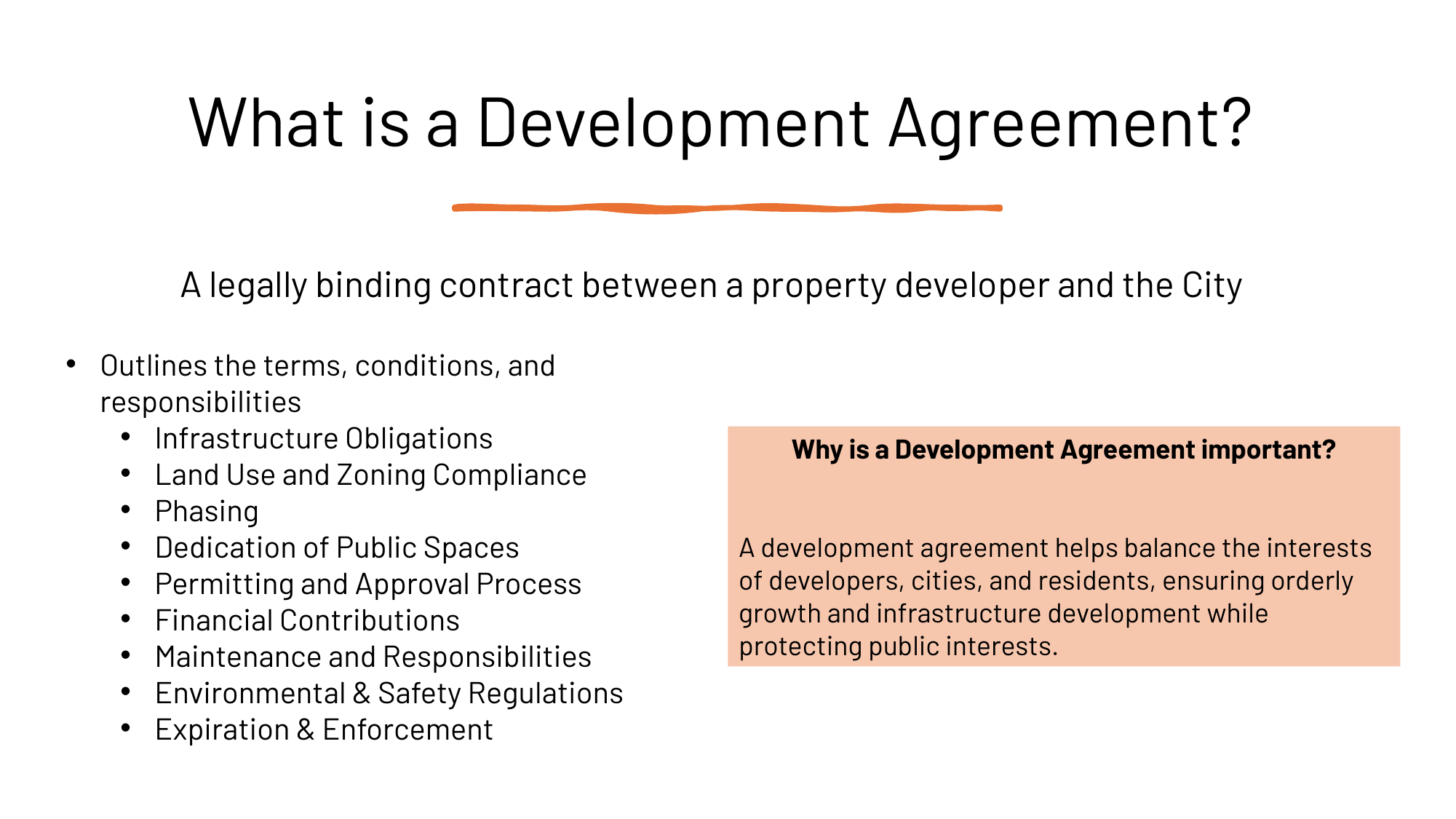

# What is a Development Agreement?

A legally binding contract between a property developer and the City
Outlines the terms, conditions, and responsibilities
Infrastructure Obligations
Land Use and Zoning Compliance
Phasing
Dedication of Public Spaces
Permitting and Approval Process
Financial Contributions
Maintenance and Responsibilities
Environmental & Safety Regulations
Expiration & Enforcement
 Why is a Development Agreement important?

A development agreement helps balance the interests of developers, cities, and residents, ensuring orderly growth and infrastructure development while protecting public interests.